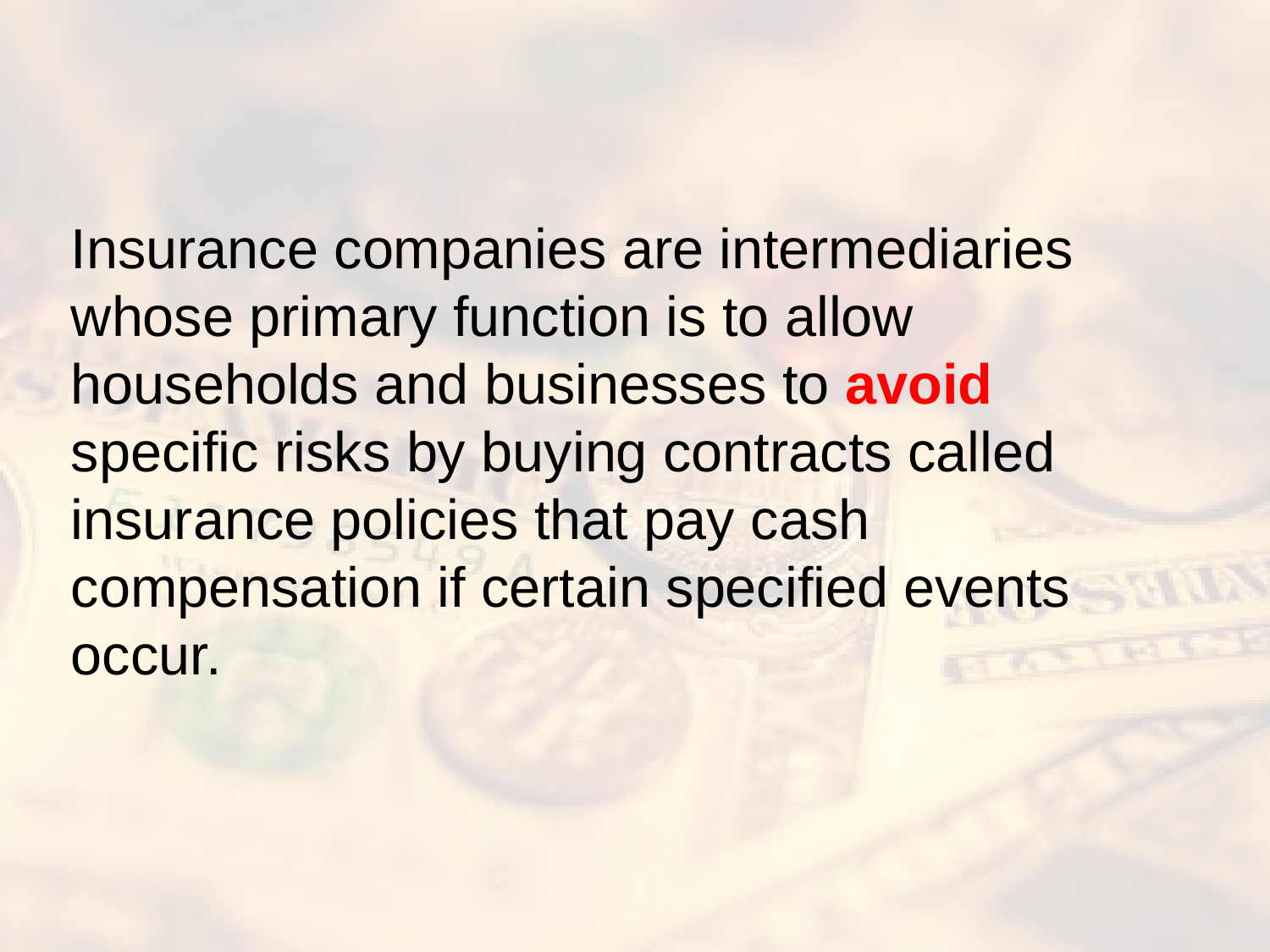

#
	Insurance companies are intermediaries whose primary function is to allow households and businesses to avoid specific risks by buying contracts called insurance policies that pay cash compensation if certain specified events occur.